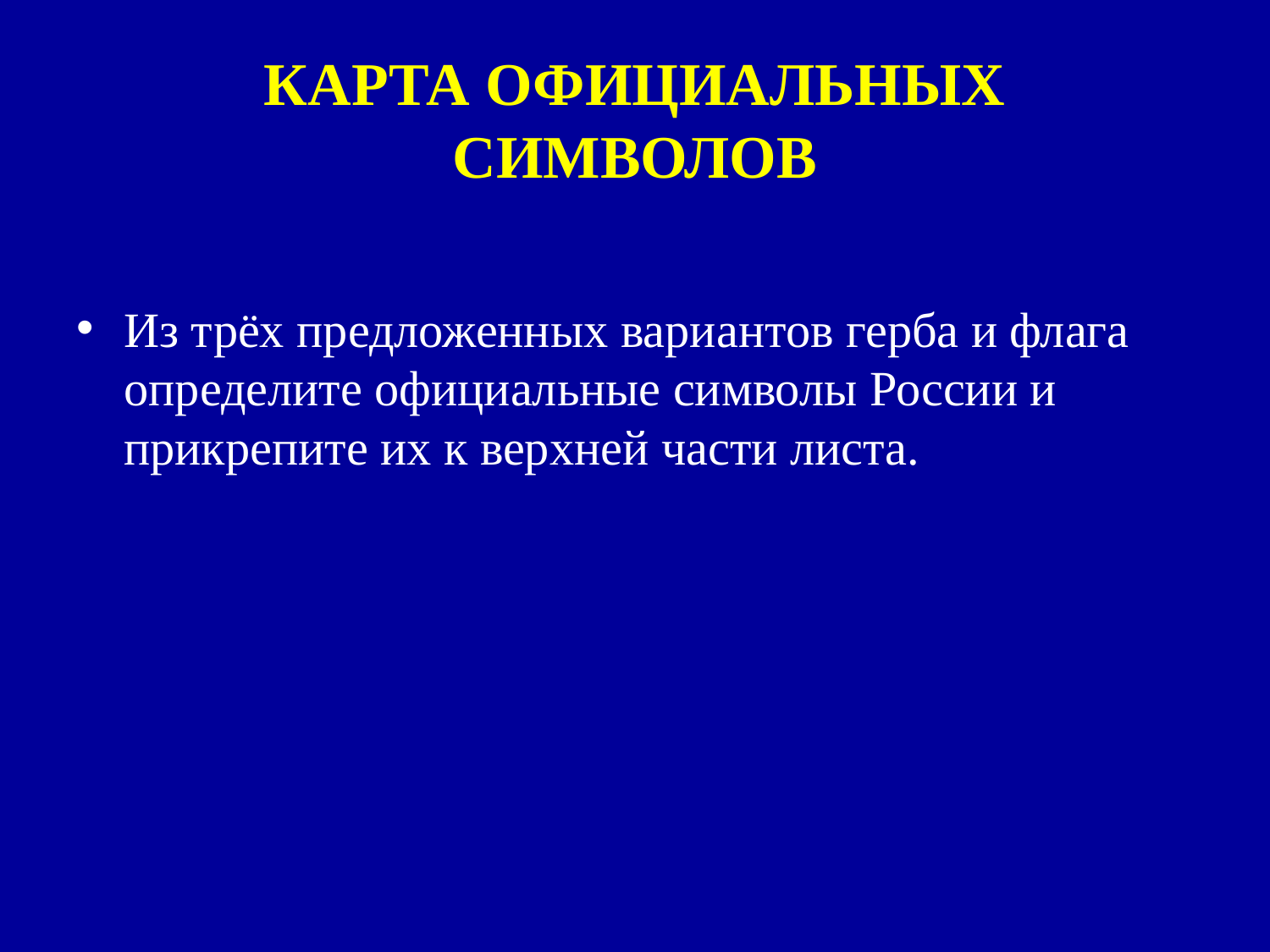

# Карта официальных символов

Из трёх предложенных вариантов герба и флага определите официальные символы России и прикрепите их к верхней части листа.